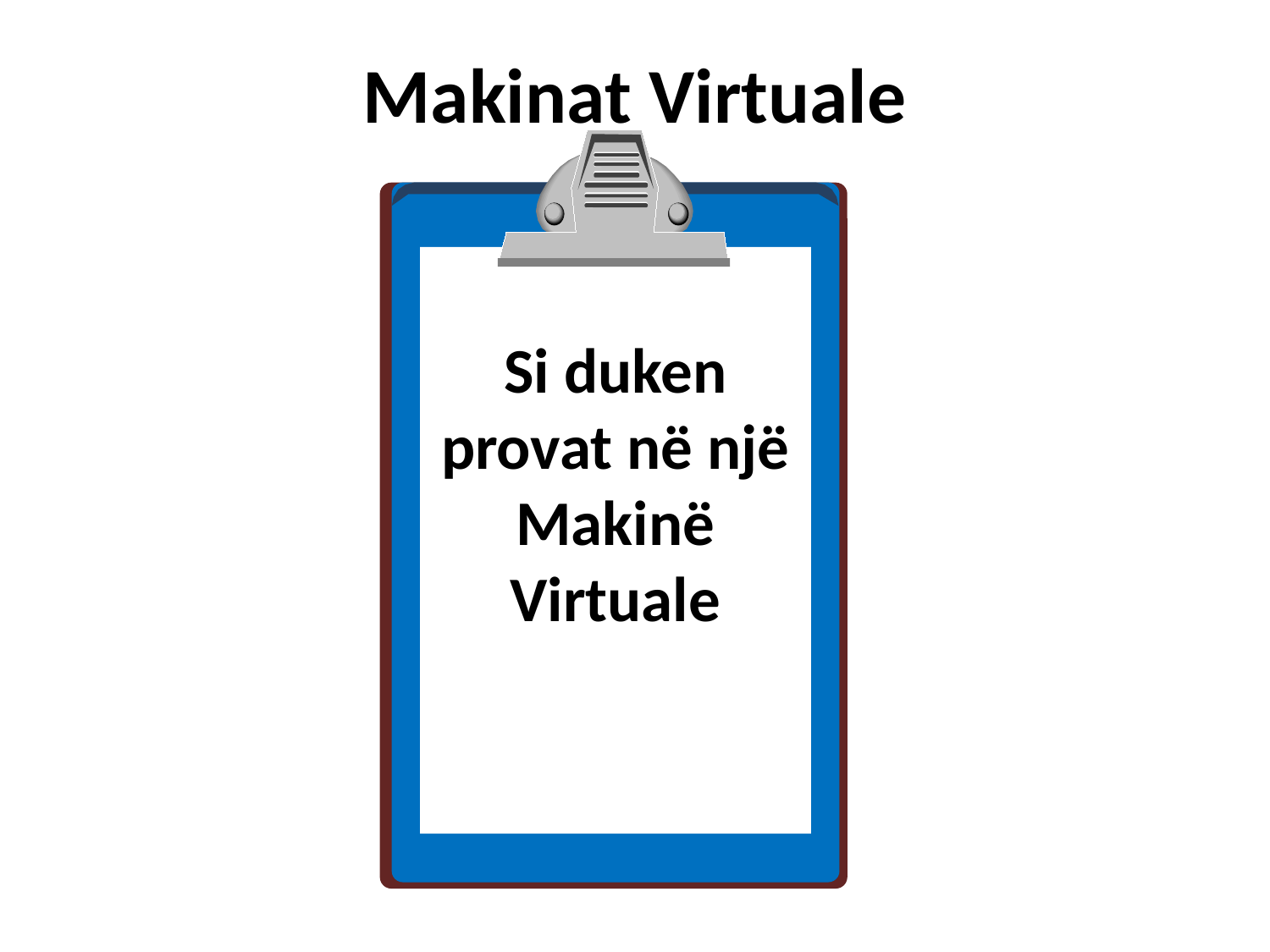

# Makinat Virtuale

Si duken provat në një Makinë Virtuale